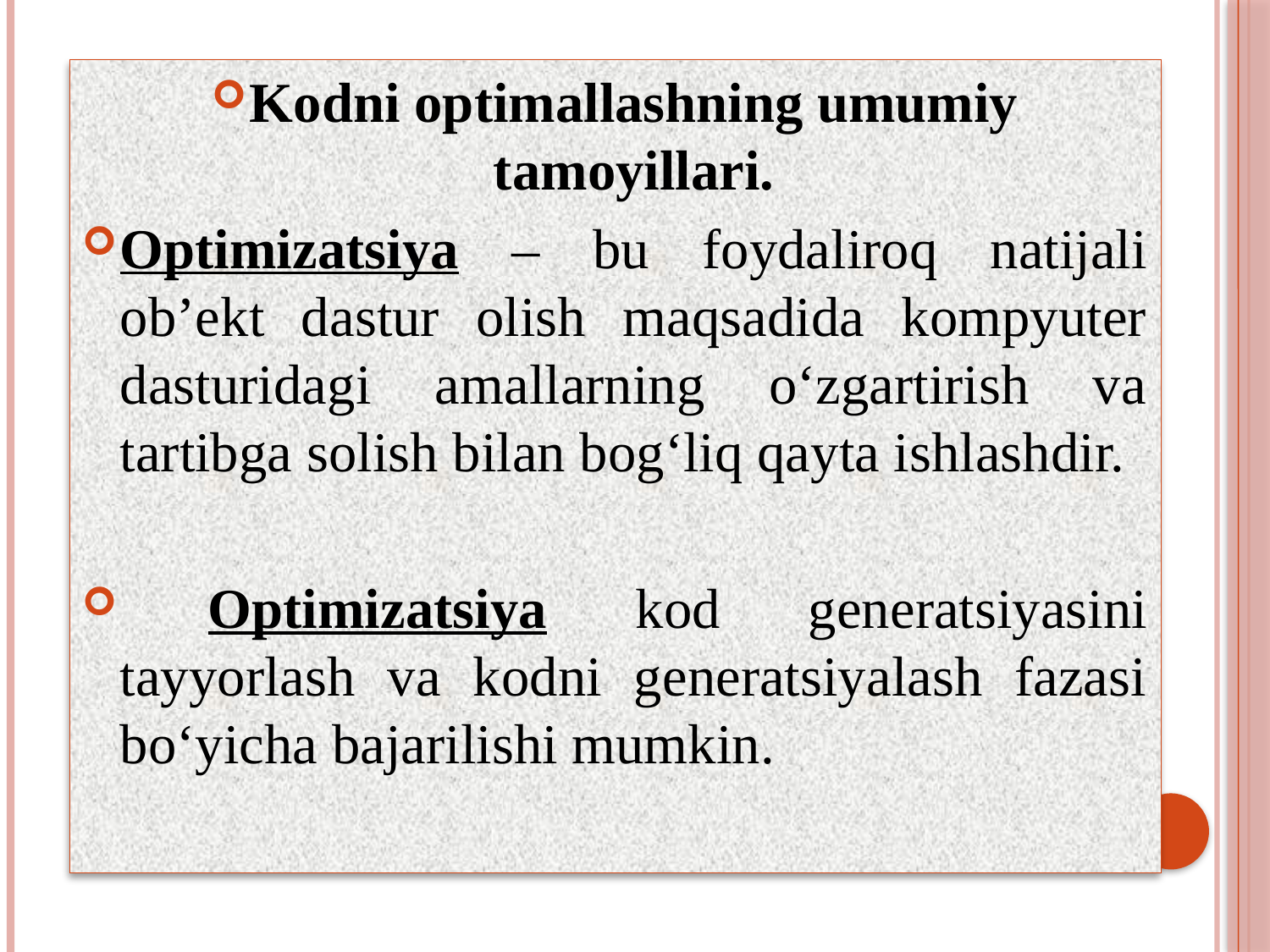

Kodni optimallashning umumiy tamoyillari.
Optimizatsiya – bu foydaliroq natijali ob’ekt dastur olish maqsadida kompyuter dasturidagi amallarning o‘zgartirish va tartibga solish bilan bog‘liq qayta ishlashdir.

 Optimizatsiya kod generatsiyasini tayyorlash va kodni generatsiyalash fazasi bo‘yicha bajarilishi mumkin.